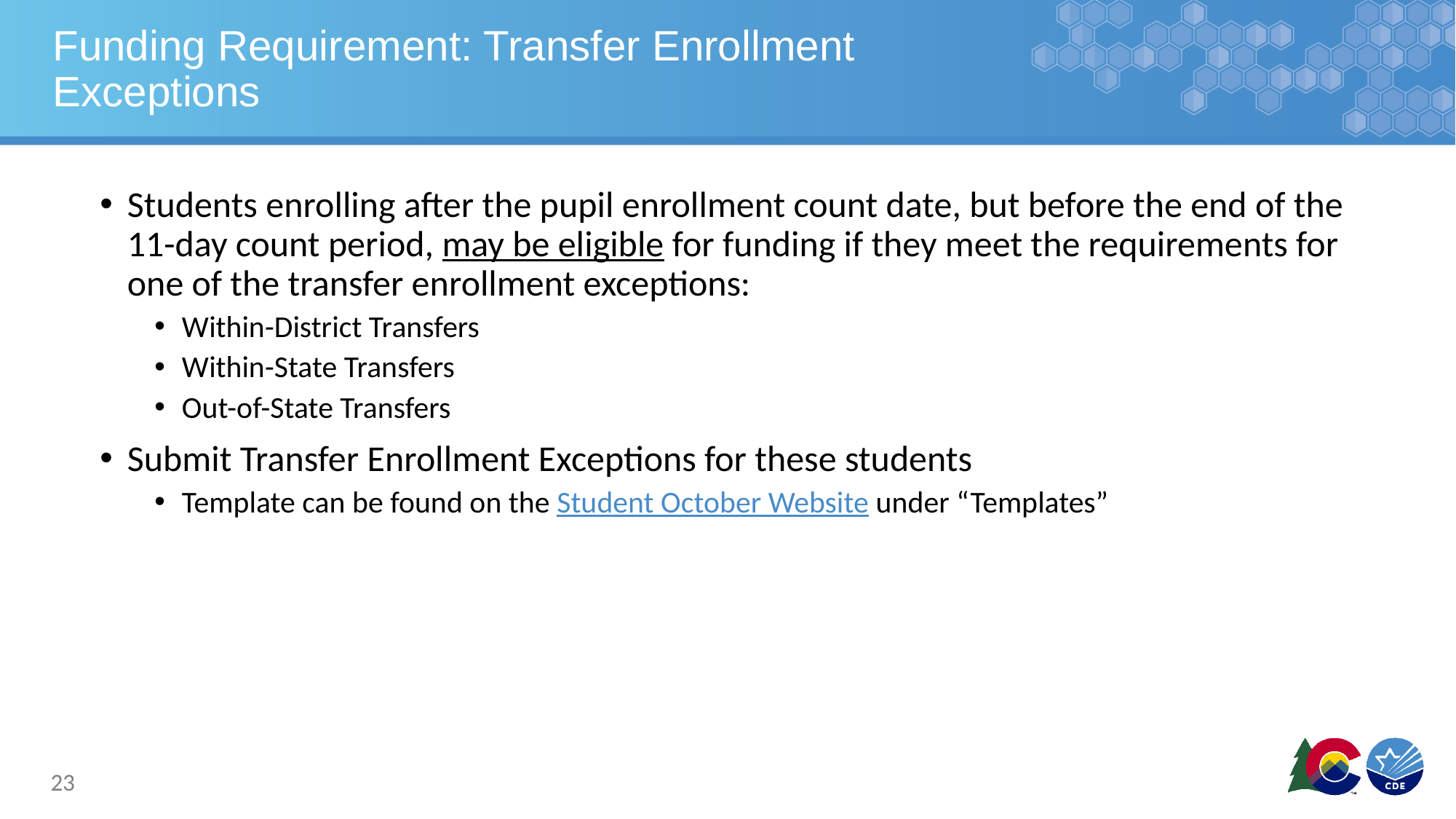

# Funding Requirement: Transfer Enrollment Exceptions
Students enrolling after the pupil enrollment count date, but before the end of the 11-day count period, may be eligible for funding if they meet the requirements for one of the transfer enrollment exceptions:
Within-District Transfers
Within-State Transfers
Out-of-State Transfers
Submit Transfer Enrollment Exceptions for these students
Template can be found on the Student October Website under “Templates”
23